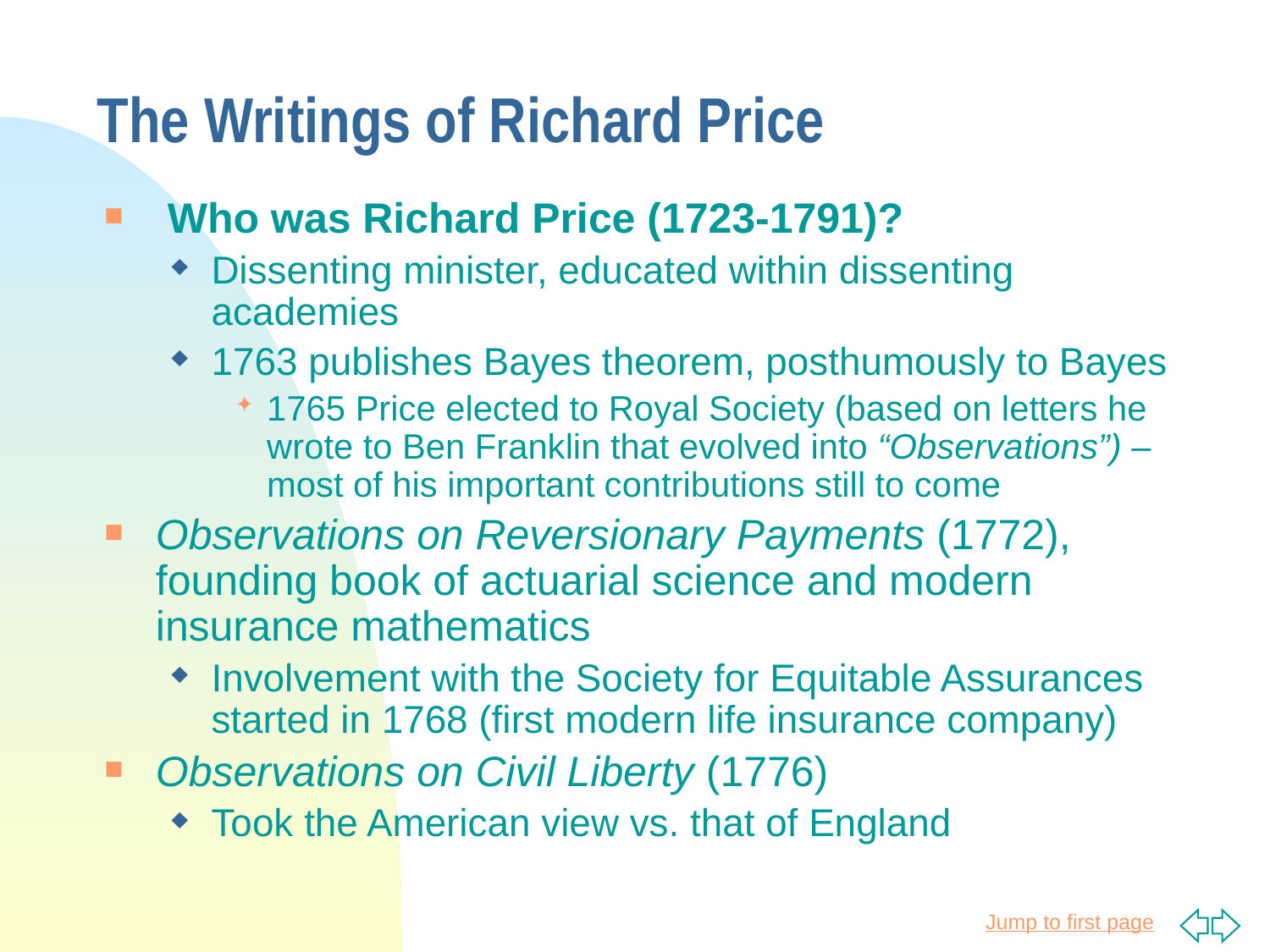

# The Writings of Richard Price
 Who was Richard Price (1723-1791)?
Dissenting minister, educated within dissenting academies
1763 publishes Bayes theorem, posthumously to Bayes
1765 Price elected to Royal Society (based on letters he wrote to Ben Franklin that evolved into “Observations”) – most of his important contributions still to come
Observations on Reversionary Payments (1772), founding book of actuarial science and modern insurance mathematics
Involvement with the Society for Equitable Assurances started in 1768 (first modern life insurance company)
Observations on Civil Liberty (1776)
Took the American view vs. that of England